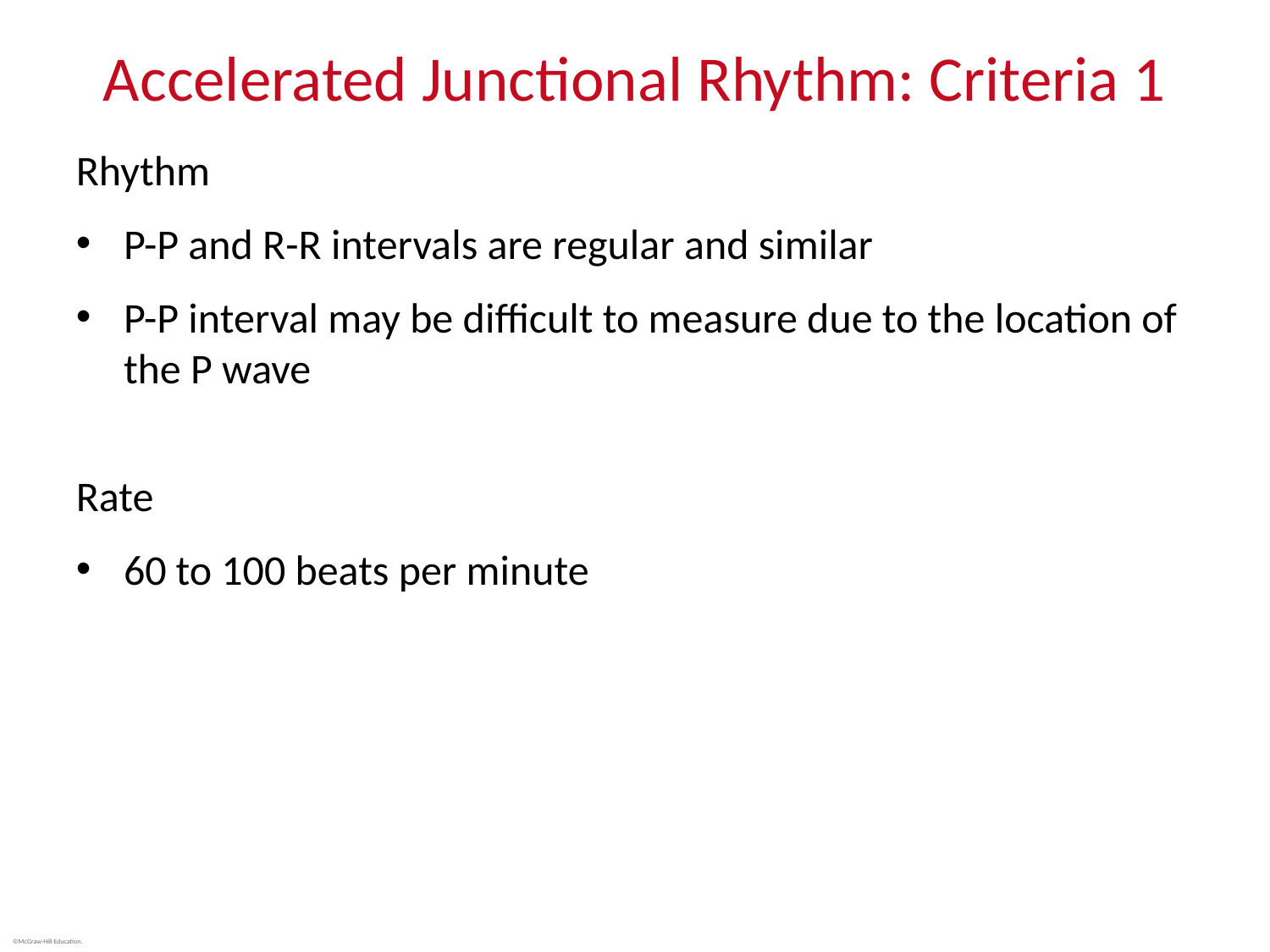

# Accelerated Junctional Rhythm: Criteria 1
Rhythm
P-P and R-R intervals are regular and similar
P-P interval may be difficult to measure due to the location of the P wave
Rate
60 to 100 beats per minute